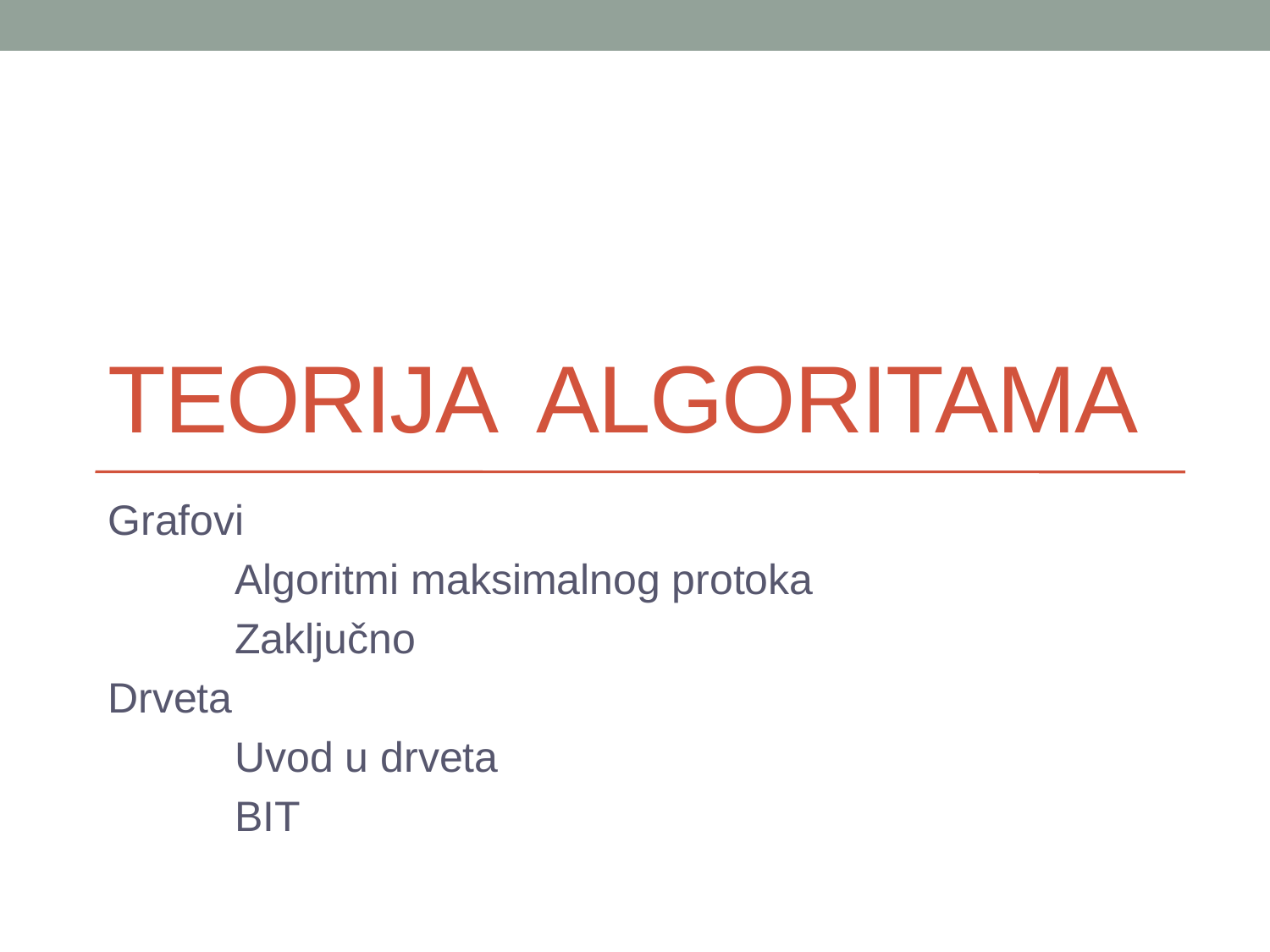

# Teorija  algoritama
Grafovi
	Algoritmi maksimalnog protoka
	Zaključno
Drveta
	Uvod u drveta
	BIT